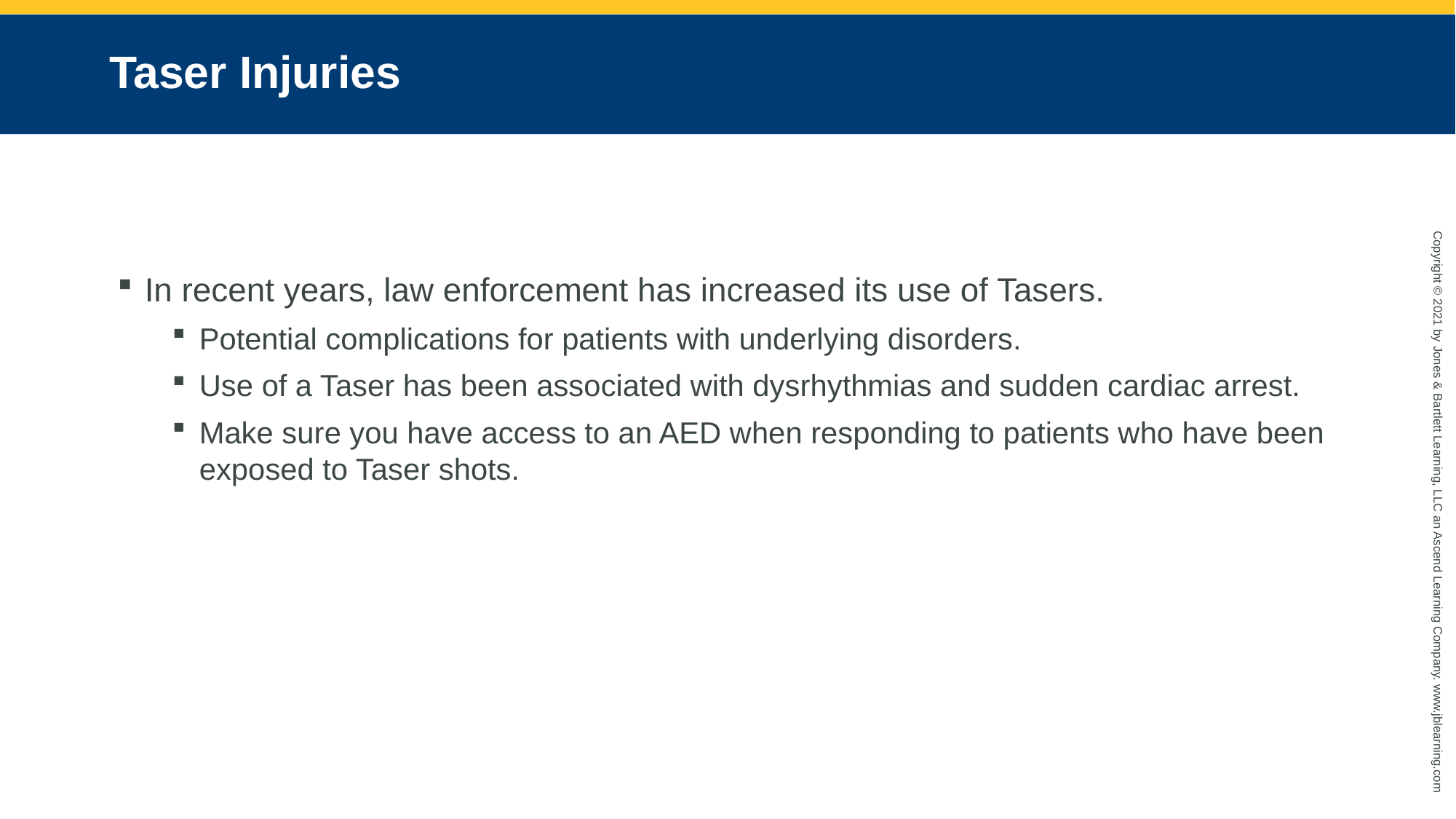

# Taser Injuries
In recent years, law enforcement has increased its use of Tasers.
Potential complications for patients with underlying disorders.
Use of a Taser has been associated with dysrhythmias and sudden cardiac arrest.
Make sure you have access to an AED when responding to patients who have been exposed to Taser shots.